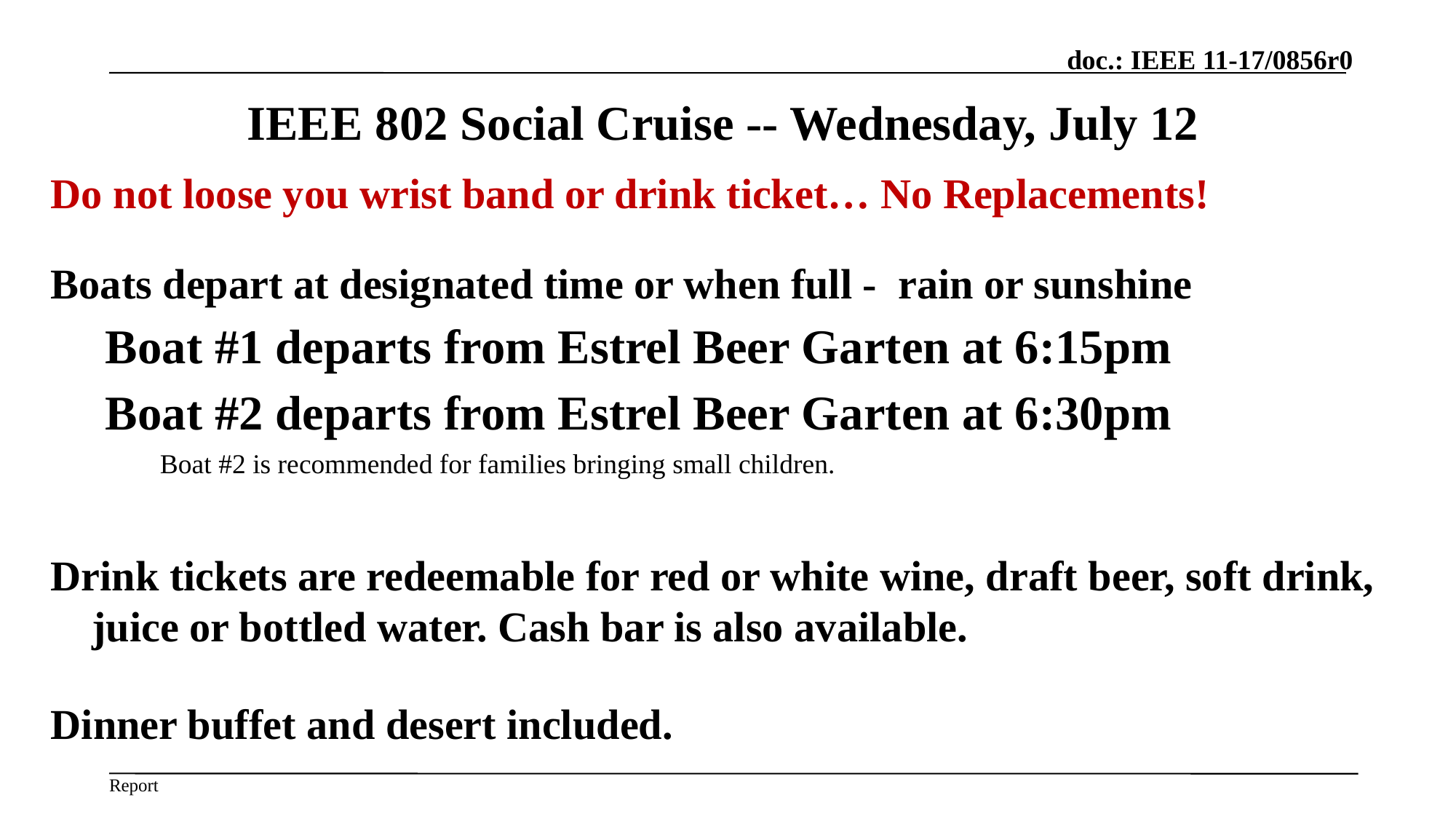

# IEEE 802 Social Cruise -- Wednesday, July 12
Do not loose you wrist band or drink ticket… No Replacements!

Boats depart at designated time or when full -  rain or sunshine
Boat #1 departs from Estrel Beer Garten at 6:15pm
Boat #2 departs from Estrel Beer Garten at 6:30pm
Boat #2 is recommended for families bringing small children.

Drink tickets are redeemable for red or white wine, draft beer, soft drink, juice or bottled water. Cash bar is also available.

Dinner buffet and desert included.